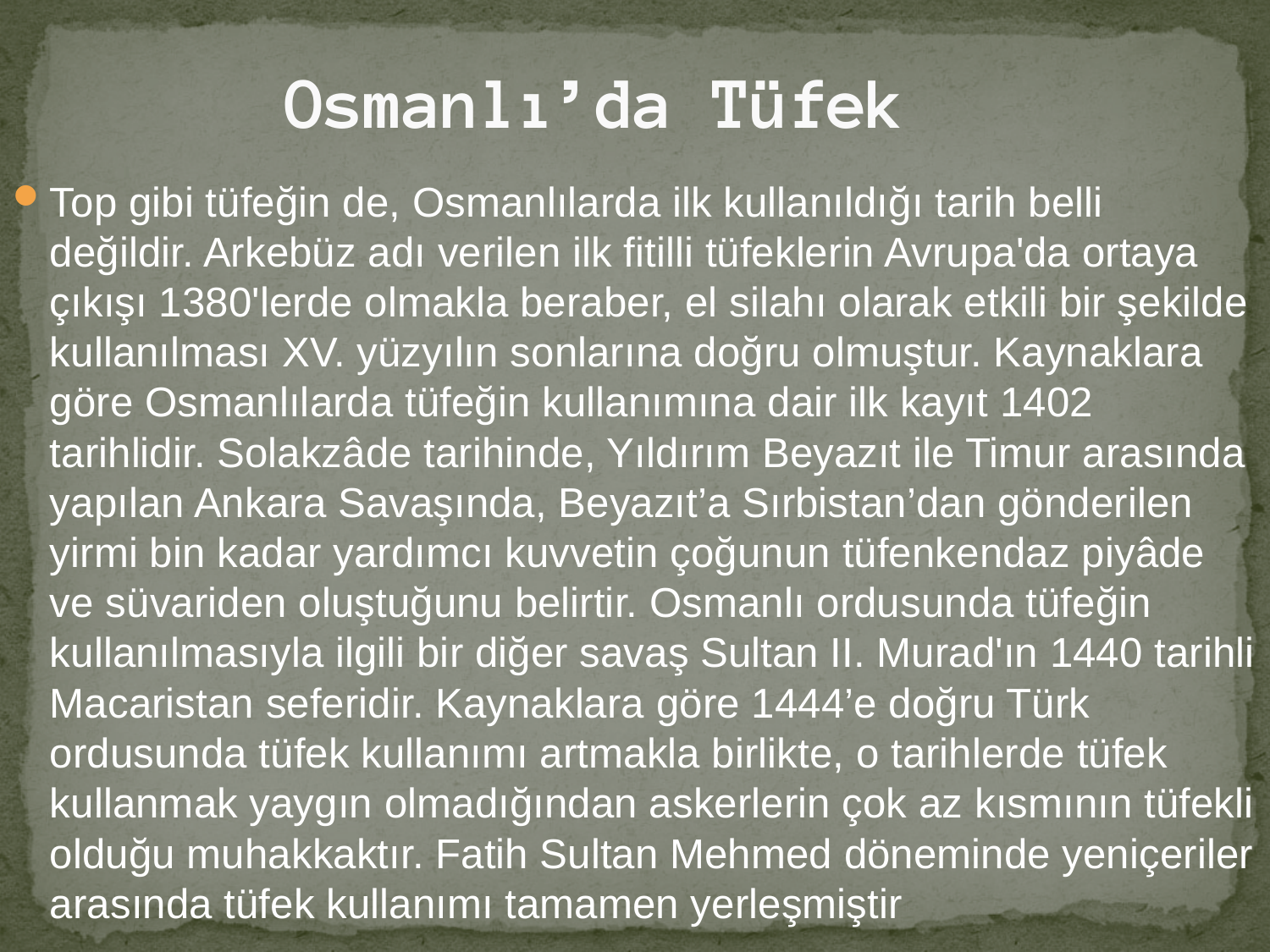

# Osmanlı’da Tüfek
Top gibi tüfeğin de, Osmanlılarda ilk kullanıldığı tarih belli değildir. Arkebüz adı verilen ilk fitilli tüfeklerin Avrupa'da ortaya çıkışı 1380'lerde olmakla beraber, el silahı olarak etkili bir şekilde kullanılması XV. yüzyılın sonlarına doğru olmuştur. Kaynaklara göre Osmanlılarda tüfeğin kullanımına dair ilk kayıt 1402 tarihlidir. Solakzâde tarihinde, Yıldırım Beyazıt ile Timur arasında yapılan Ankara Savaşında, Beyazıt’a Sırbistan’dan gönderilen yirmi bin kadar yardımcı kuvvetin çoğunun tüfenkendaz piyâde ve süvariden oluştuğunu belirtir. Osmanlı ordusunda tüfeğin kullanılmasıyla ilgili bir diğer savaş Sultan II. Murad'ın 1440 tarihli Macaristan seferidir. Kaynaklara göre 1444’e doğru Türk ordusunda tüfek kullanımı artmakla birlikte, o tarihlerde tüfek kullanmak yaygın olmadığından askerlerin çok az kısmının tüfekli olduğu muhakkaktır. Fatih Sultan Mehmed döneminde yeniçeriler arasında tüfek kullanımı tamamen yerleşmiştir